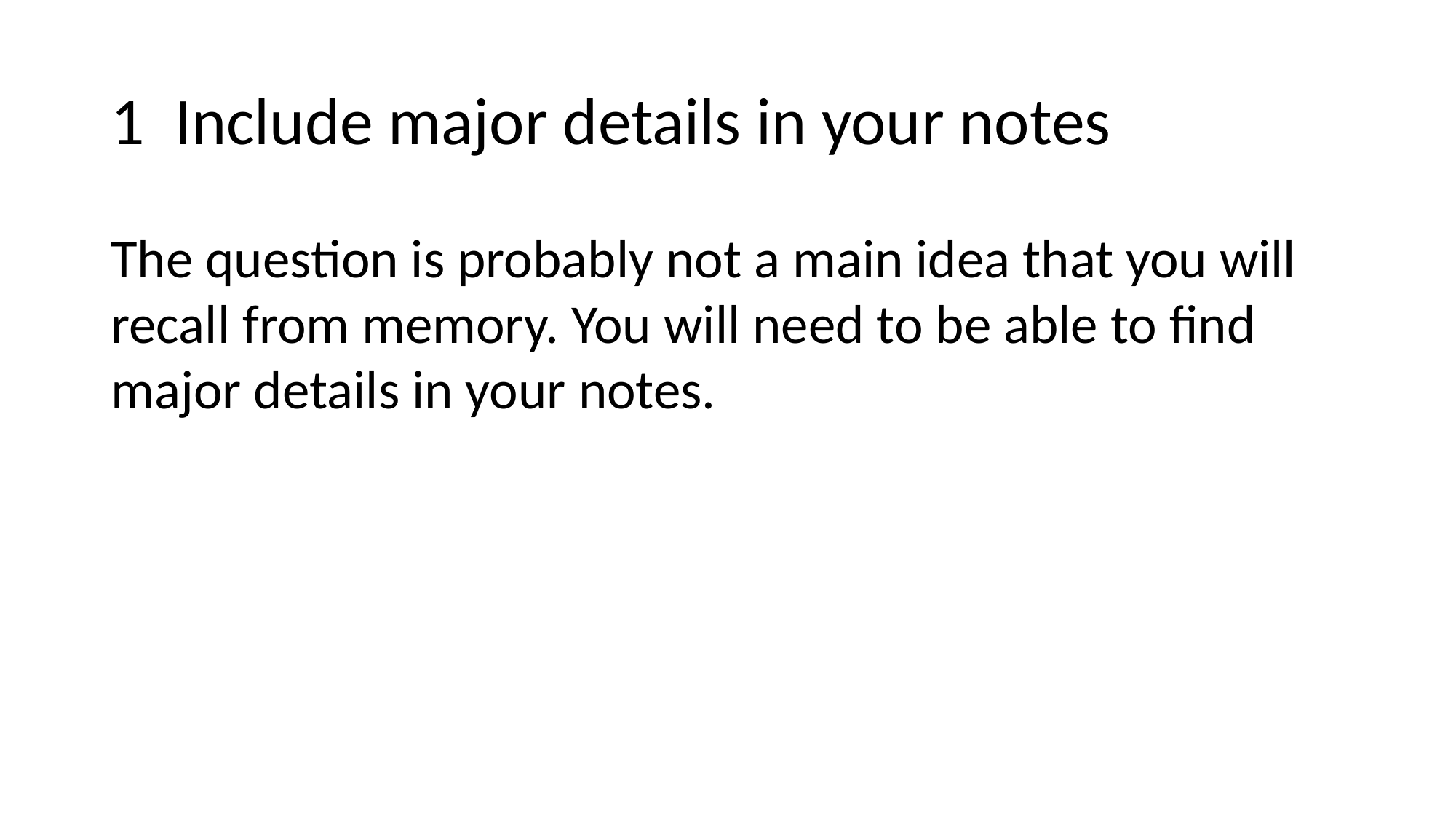

# 1  Include major details in your notes
The question is probably not a main idea that you will recall from memory. You will need to be able to find major details in your notes.